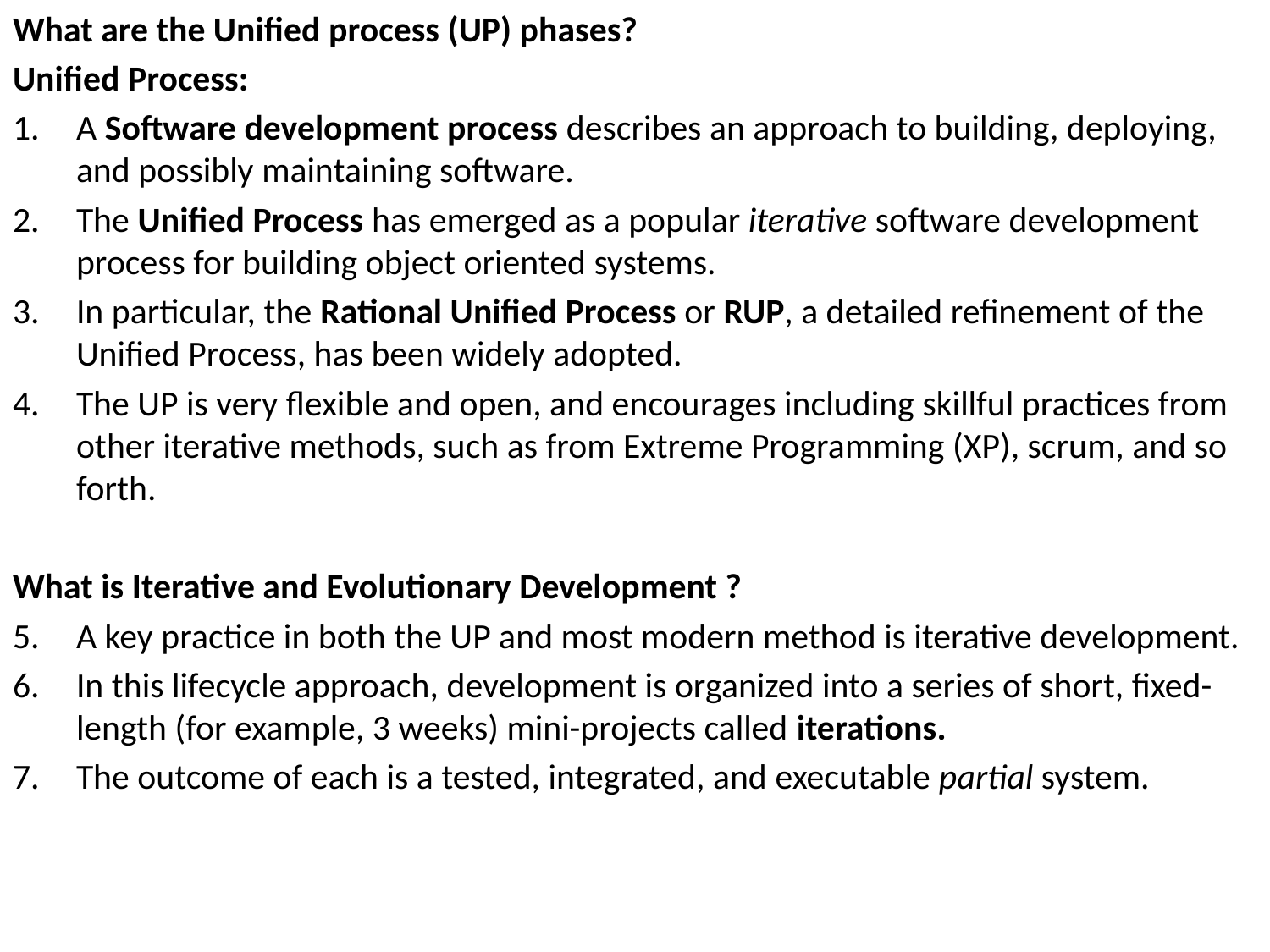

What are the Unified process (UP) phases?
Unified Process:
A Software development process describes an approach to building, deploying, and possibly maintaining software.
The Unified Process has emerged as a popular iterative software development process for building object oriented systems.
In particular, the Rational Unified Process or RUP, a detailed refinement of the Unified Process, has been widely adopted.
The UP is very flexible and open, and encourages including skillful practices from other iterative methods, such as from Extreme Programming (XP), scrum, and so forth.

What is Iterative and Evolutionary Development ?
A key practice in both the UP and most modern method is iterative development.
In this lifecycle approach, development is organized into a series of short, fixed-length (for example, 3 weeks) mini-projects called iterations.
The outcome of each is a tested, integrated, and executable partial system.